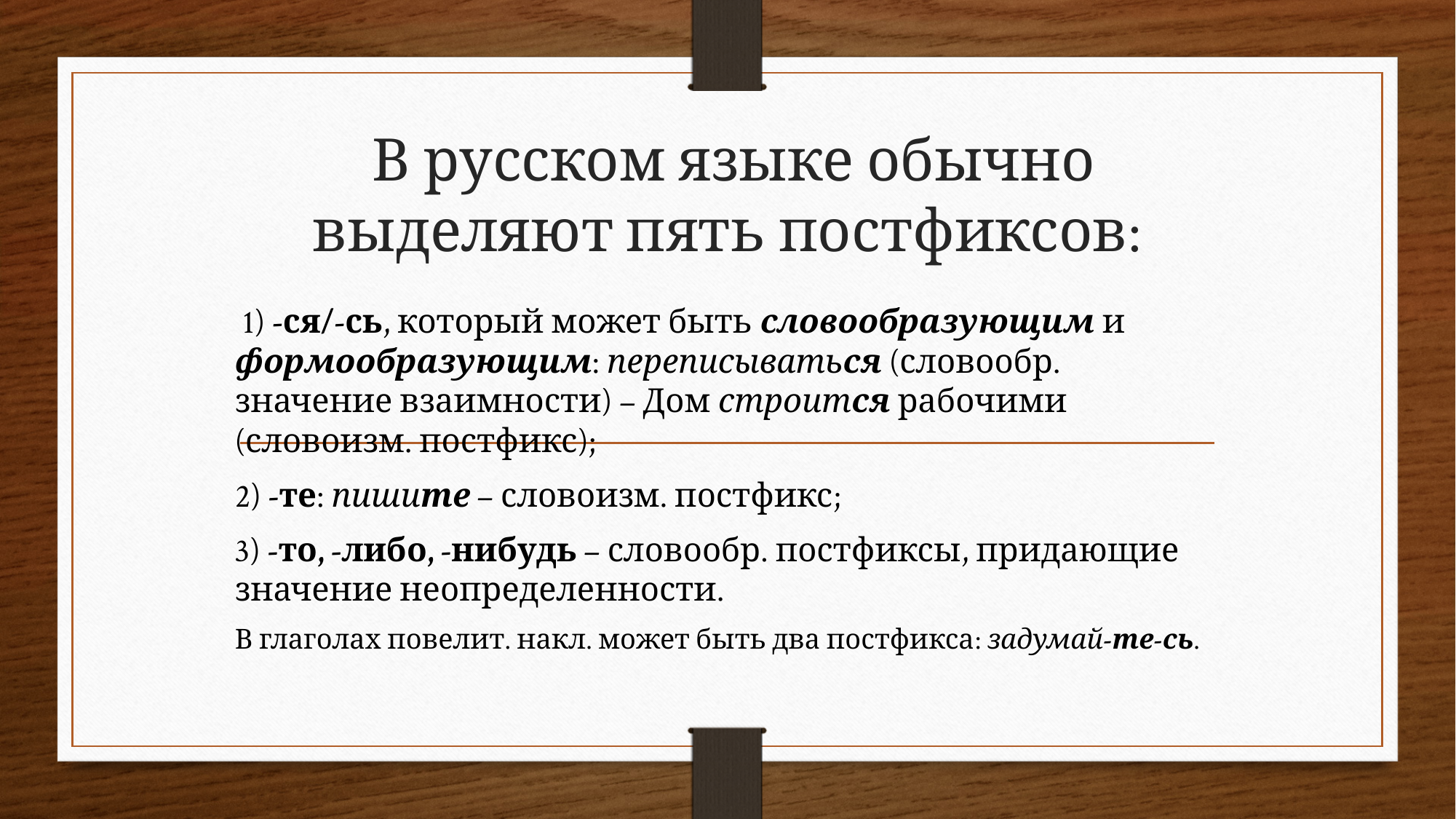

# В русском языке обычно выделяют пять постфиксов:
 1) -ся/-сь, который может быть словообразующим и формообразующим: переписываться (словообр. значение взаимности) – Дом строится рабочими (словоизм. постфикс);
2) -те: пишите – словоизм. постфикс;
3) -то, -либо, -нибудь – словообр. постфиксы, придающие значение неопределенности.
В глаголах повелит. накл. может быть два постфикса: задумай-те-сь.